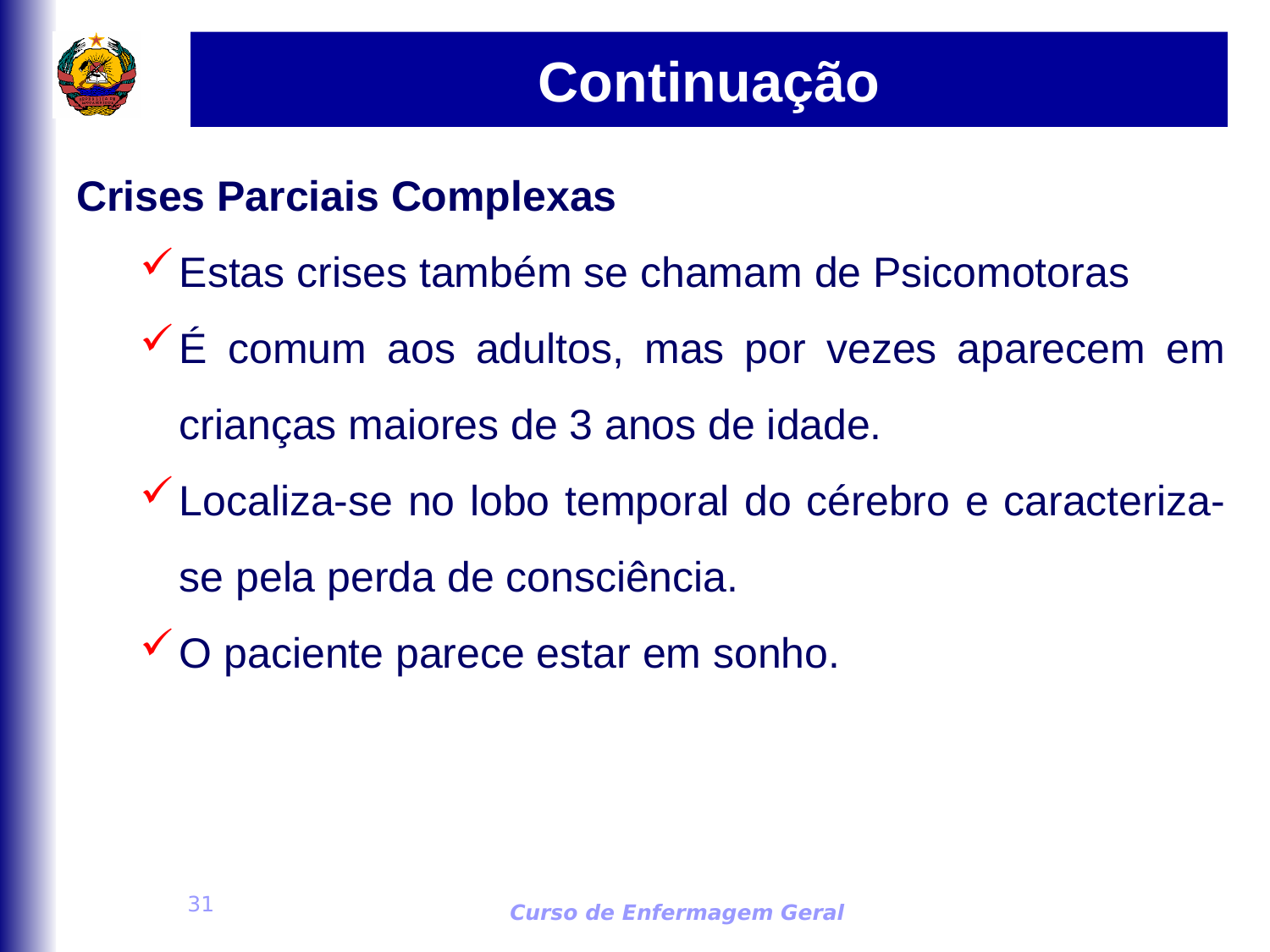

# Continuação
Crises Parciais Complexas
Estas crises também se chamam de Psicomotoras
É comum aos adultos, mas por vezes aparecem em crianças maiores de 3 anos de idade.
Localiza-se no lobo temporal do cérebro e caracteriza-se pela perda de consciência.
O paciente parece estar em sonho.

31
Curso de Enfermagem Geral